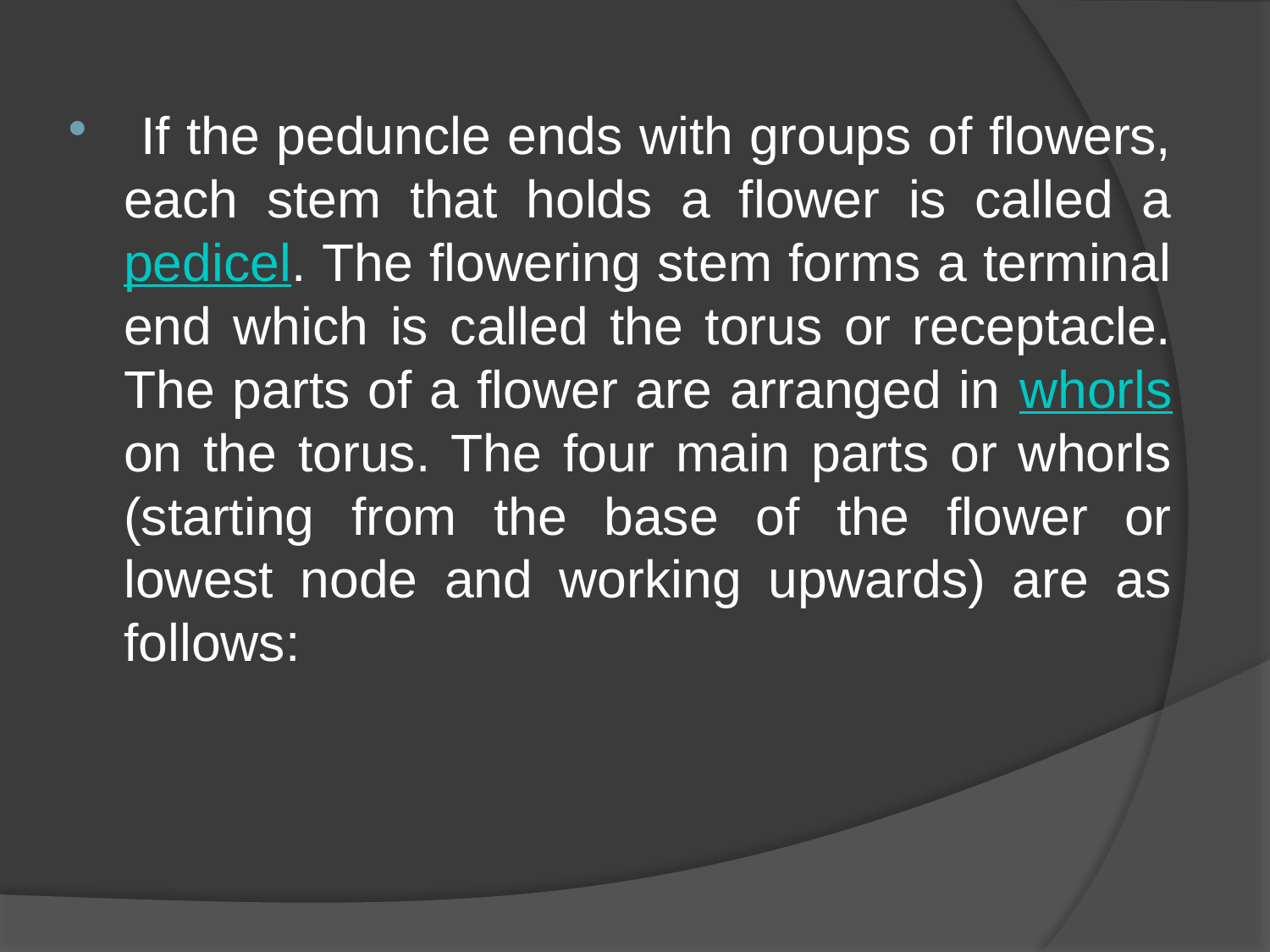

If the peduncle ends with groups of flowers, each stem that holds a flower is called a pedicel. The flowering stem forms a terminal end which is called the torus or receptacle. The parts of a flower are arranged in whorls on the torus. The four main parts or whorls (starting from the base of the flower or lowest node and working upwards) are as follows: